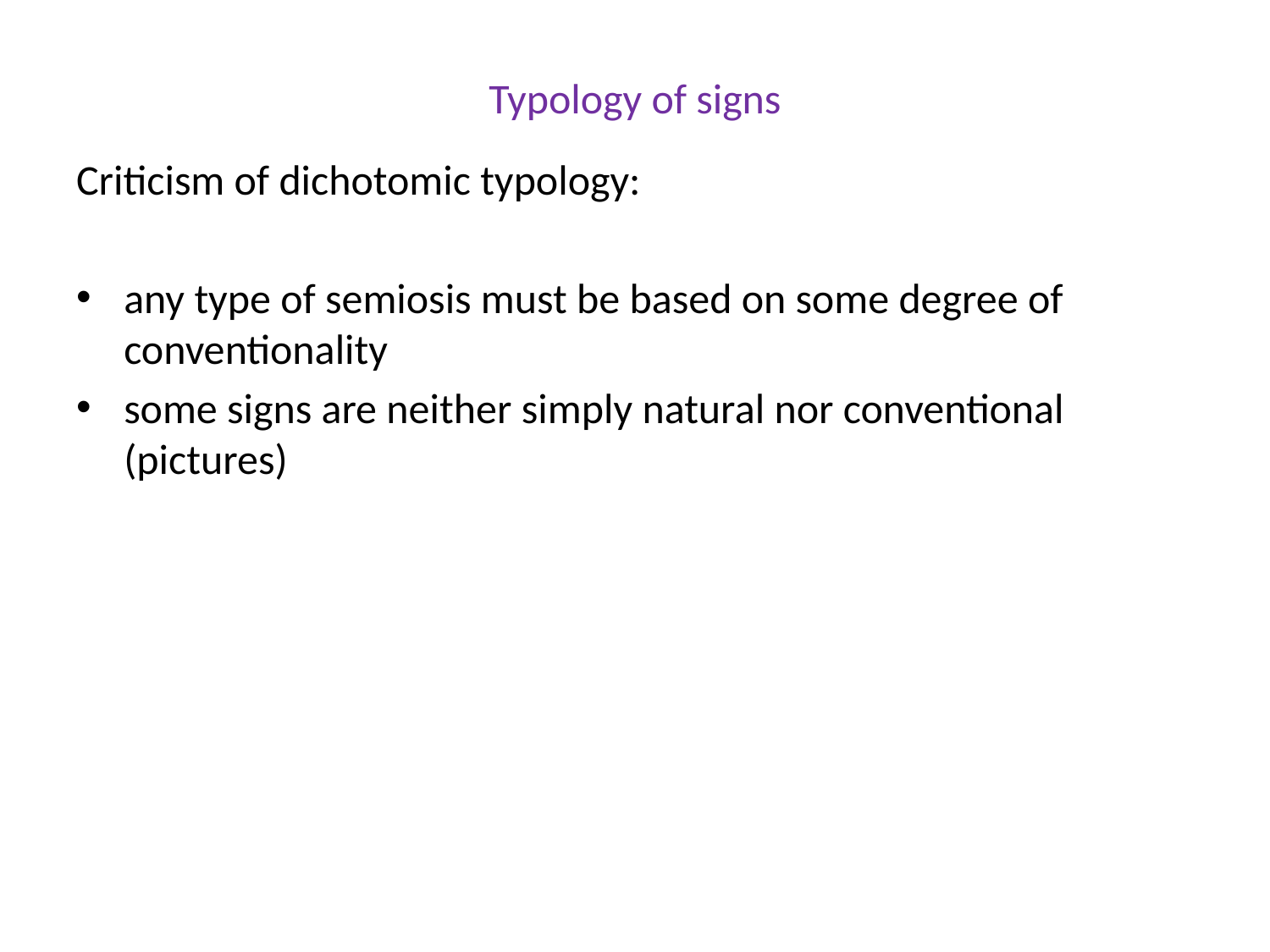

# Typology of signs
Criticism of dichotomic typology:

any type of semiosis must be based on some degree of conventionality
some signs are neither simply natural nor conventional (pictures)